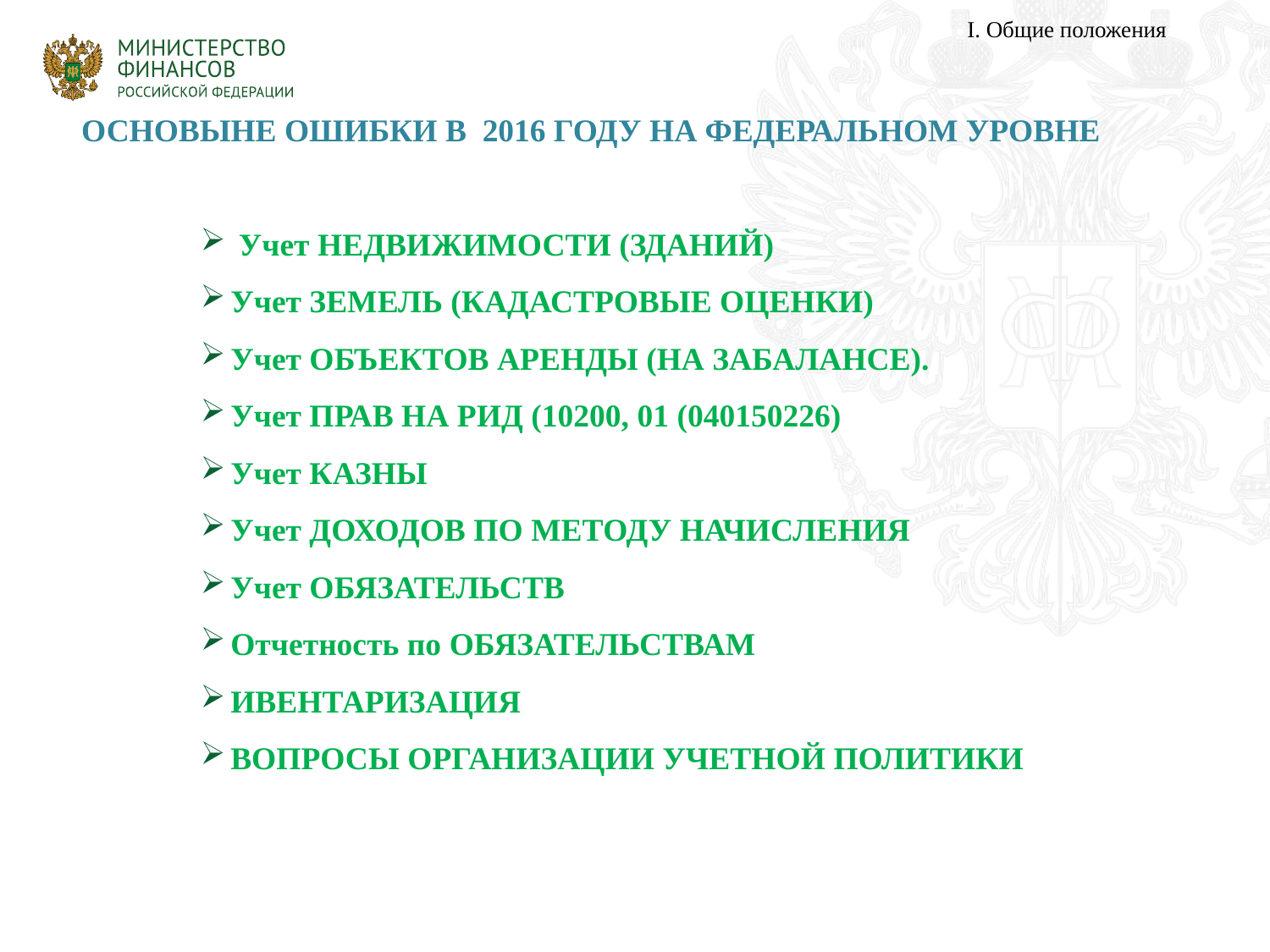

I. Общие положения
# ОСНОВЫНЕ ОШИБКИ В  2016 ГОДУ НА ФЕДЕРАЛЬНОМ УРОВНЕ
 Учет НЕДВИЖИМОСТИ (ЗДАНИЙ)
Учет ЗЕМЕЛЬ (КАДАСТРОВЫЕ ОЦЕНКИ)
Учет ОБЪЕКТОВ АРЕНДЫ (НА ЗАБАЛАНСЕ).
Учет ПРАВ НА РИД (10200, 01 (040150226)
Учет КАЗНЫ
Учет ДОХОДОВ ПО МЕТОДУ НАЧИСЛЕНИЯ
Учет ОБЯЗАТЕЛЬСТВ
Отчетность по ОБЯЗАТЕЛЬСТВАМ
ИВЕНТАРИЗАЦИЯ
ВОПРОСЫ ОРГАНИЗАЦИИ УЧЕТНОЙ ПОЛИТИКИ